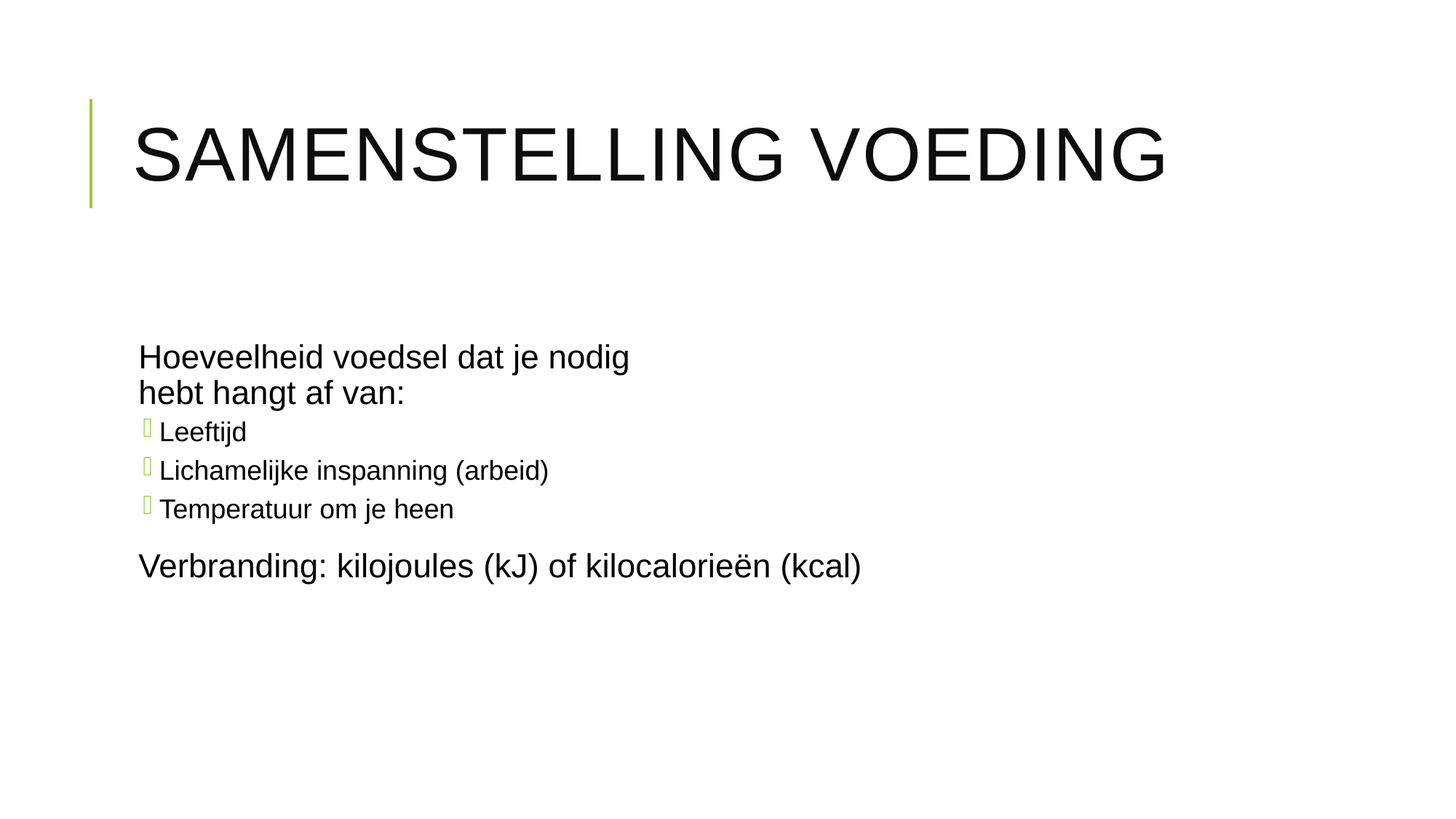

# Samenstelling voeding

Hoeveelheid voedsel dat je nodig
hebt hangt af van:
Leeftijd
Lichamelijke inspanning (arbeid)
Temperatuur om je heen
Verbranding: kilojoules (kJ) of kilocalorieën (kcal)